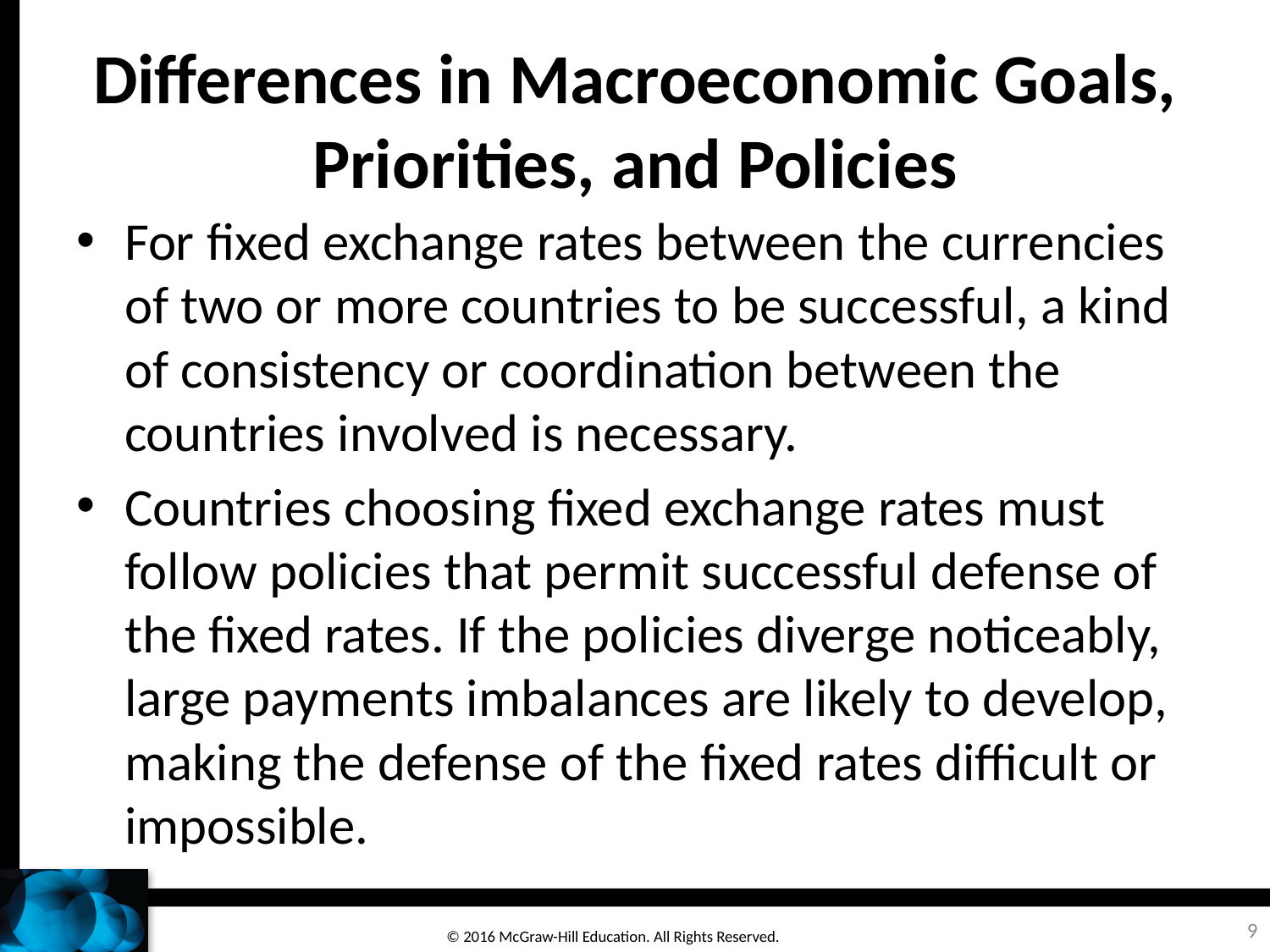

# Differences in Macroeconomic Goals, Priorities, and Policies
For fixed exchange rates between the currencies of two or more countries to be successful, a kind of consistency or coordination between the countries involved is necessary.
Countries choosing fixed exchange rates must follow policies that permit successful defense of the fixed rates. If the policies diverge noticeably, large payments imbalances are likely to develop, making the defense of the fixed rates difficult or impossible.

9
© 2016 McGraw-Hill Education. All Rights Reserved.